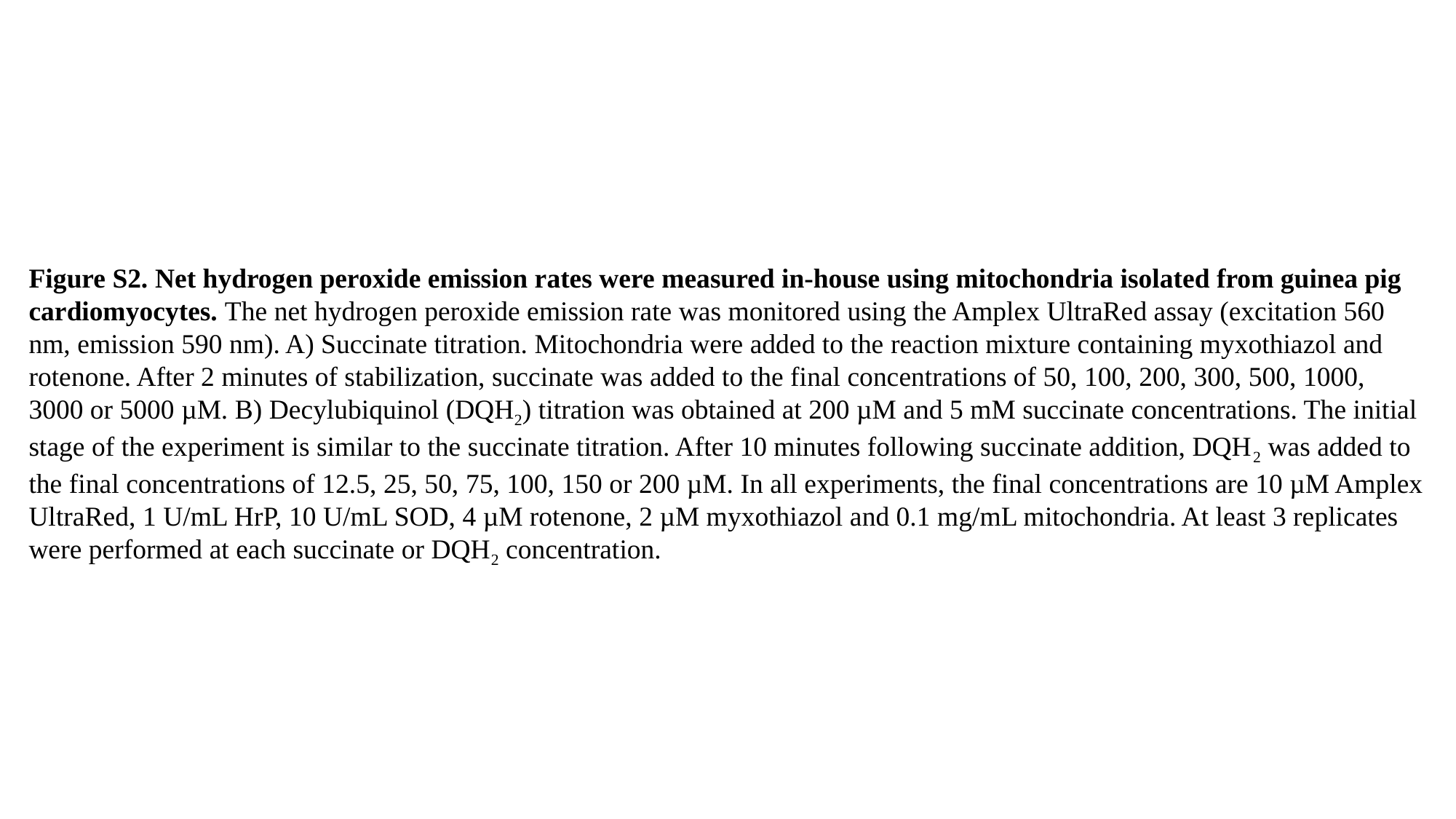

Figure S2. Net hydrogen peroxide emission rates were measured in-house using mitochondria isolated from guinea pig cardiomyocytes. The net hydrogen peroxide emission rate was monitored using the Amplex UltraRed assay (excitation 560 nm, emission 590 nm). A) Succinate titration. Mitochondria were added to the reaction mixture containing myxothiazol and rotenone. After 2 minutes of stabilization, succinate was added to the final concentrations of 50, 100, 200, 300, 500, 1000, 3000 or 5000 µM. B) Decylubiquinol (DQH2) titration was obtained at 200 µM and 5 mM succinate concentrations. The initial stage of the experiment is similar to the succinate titration. After 10 minutes following succinate addition, DQH2 was added to the final concentrations of 12.5, 25, 50, 75, 100, 150 or 200 µM. In all experiments, the final concentrations are 10 µM Amplex UltraRed, 1 U/mL HrP, 10 U/mL SOD, 4 µM rotenone, 2 µM myxothiazol and 0.1 mg/mL mitochondria. At least 3 replicates were performed at each succinate or DQH2 concentration.